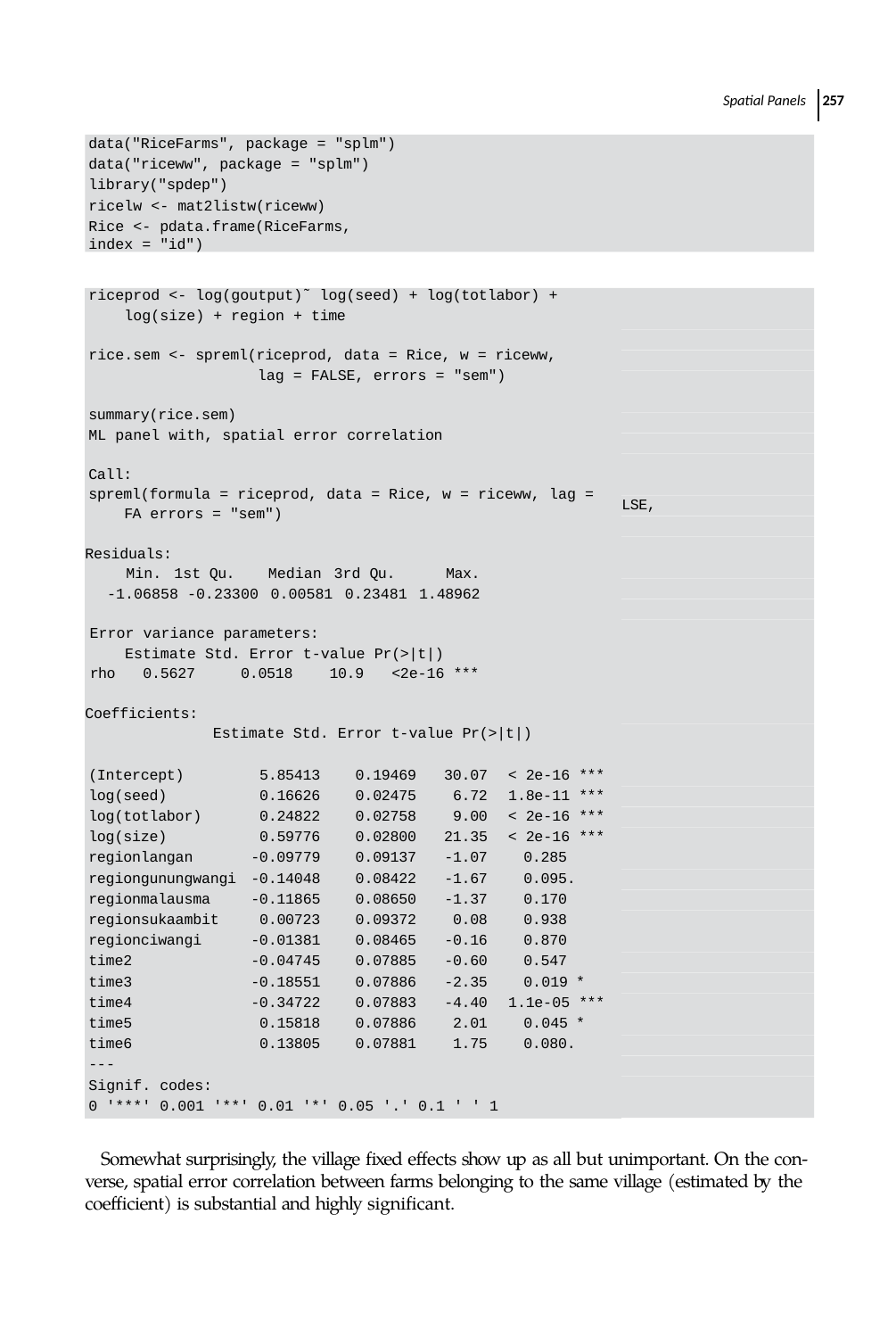

Spatial Panels  257

data("RiceFarms", package = "splm")
data("riceww", package = "splm") library("spdep")
ricelw <- mat2listw(riceww)
Rice <- pdata.frame(RiceFarms, index = "id")
| riceprod <- log(goutput) ̃ log(seed) + log(totlabor) + log(size) + region + time rice.sem <- spreml(riceprod, data = Rice, w = riceww, lag = FALSE, errors = "sem") summary(rice.sem) ML panel with, spatial error correlation Call: spreml(formula = riceprod, data = Rice, w = riceww, lag = FA errors = "sem") Residuals: Min. 1st Qu. Median 3rd Qu. Max. -1.06858 -0.23300 0.00581 0.23481 1.48962 Error variance parameters: Estimate Std. Error t-value Pr(>|t|) rho 0.5627 0.0518 10.9 <2e-16 \*\*\* Coefficients: Estimate Std. Error t-value Pr(>|t|) |  |  |  |  |
| --- | --- | --- | --- | --- |
| (Intercept) | 5.85413 | 0.19469 | 30.07 | < 2e-16 \*\*\* |
| log(seed) | 0.16626 | 0.02475 | 6.72 | 1.8e-11 \*\*\* |
| log(totlabor) | 0.24822 | 0.02758 | 9.00 | < 2e-16 \*\*\* |
| log(size) | 0.59776 | 0.02800 | 21.35 | < 2e-16 \*\*\* |
| regionlangan | -0.09779 | 0.09137 | -1.07 | 0.285 |
| regiongunungwangi | -0.14048 | 0.08422 | -1.67 | 0.095. |
| regionmalausma | -0.11865 | 0.08650 | -1.37 | 0.170 |
| regionsukaambit | 0.00723 | 0.09372 | 0.08 | 0.938 |
| regionciwangi | -0.01381 | 0.08465 | -0.16 | 0.870 |
| time2 | -0.04745 | 0.07885 | -0.60 | 0.547 |
| time3 | -0.18551 | 0.07886 | -2.35 | 0.019 \* |
| time4 | -0.34722 | 0.07883 | -4.40 | 1.1e-05 \*\*\* |
| time5 | 0.15818 | 0.07886 | 2.01 | 0.045 \* |
| time6 | 0.13805 | 0.07881 | 1.75 | 0.080. |
| --- |  |  |  |  |
| Signif. codes: |  |  |  |  |
| 0 '\*\*\*' 0.001 '\*\*' 0.01 '\*' 0.05 '.' 0.1 ' ' 1 |  |  |  |  |

LSE,

Somewhat surprisingly, the village ﬁxed effects show up as all but unimportant. On the con- verse, spatial error correlation between farms belonging to the same village (estimated by the  coeﬃcient) is substantial and highly signiﬁcant.